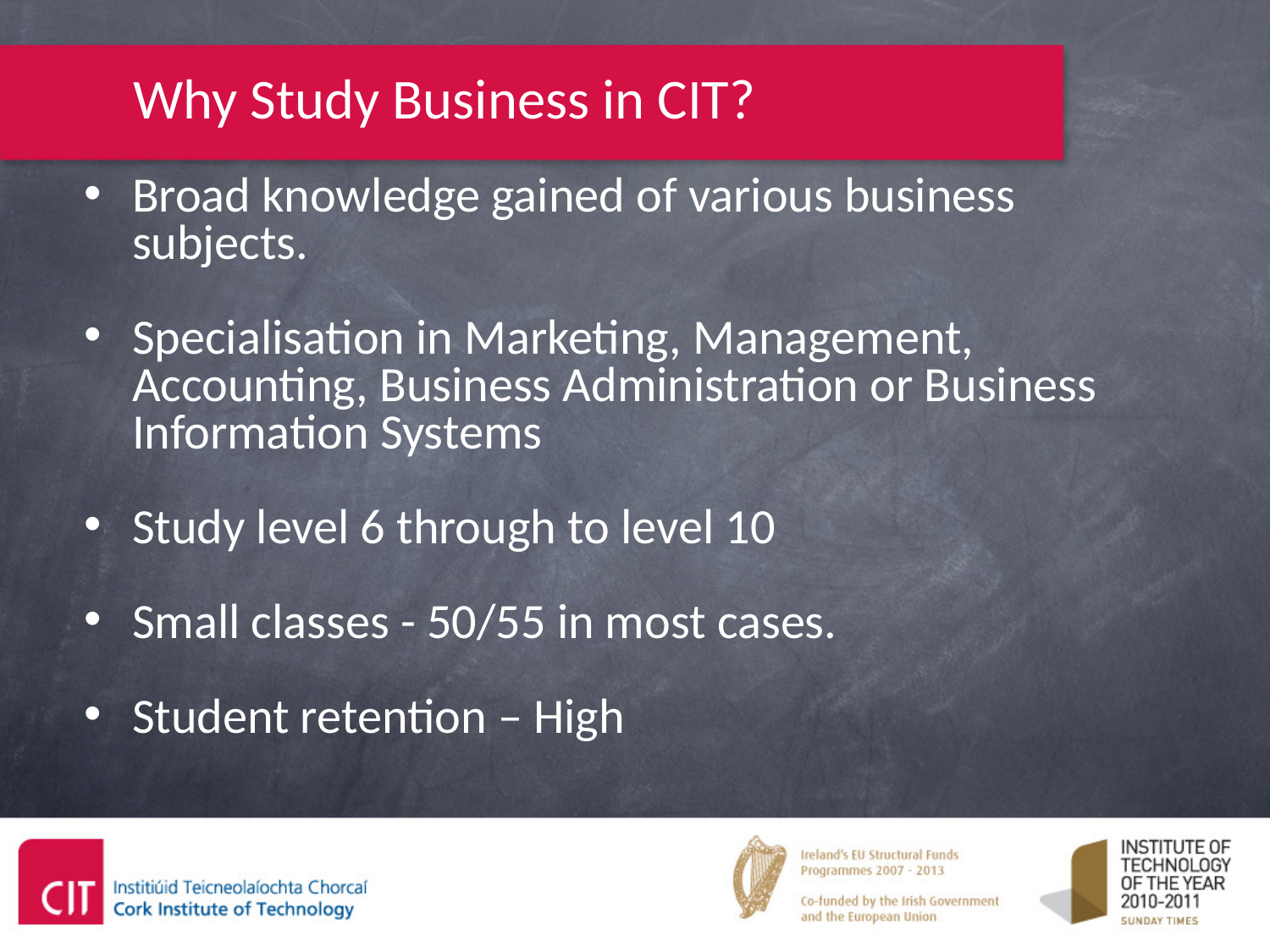

Why Study Business in CIT?
Broad knowledge gained of various business subjects.

Specialisation in Marketing, Management, Accounting, Business Administration or Business Information Systems

Study level 6 through to level 10

Small classes - 50/55 in most cases.

Student retention – High